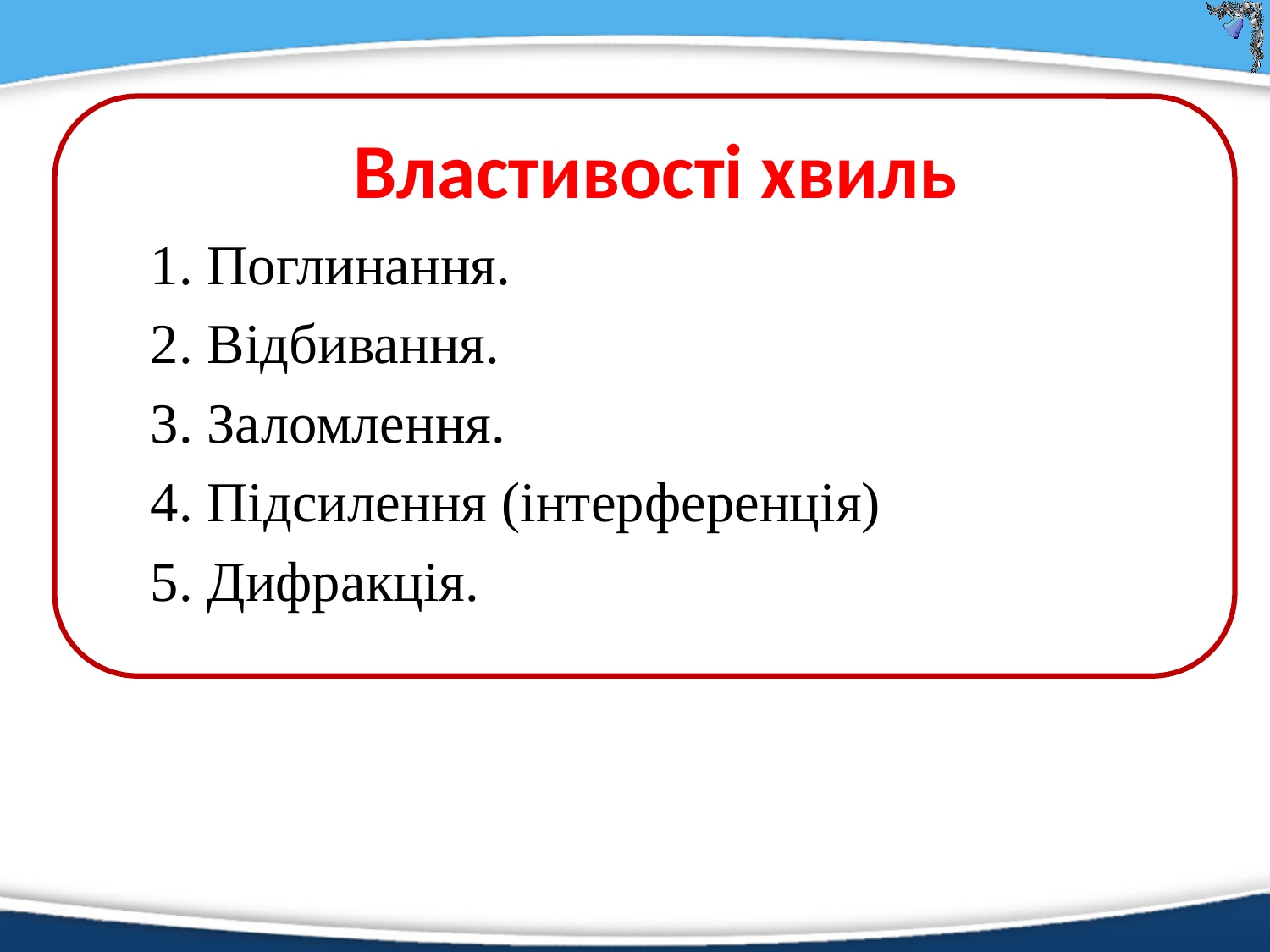

Властивості хвиль
1. Поглинання.
2. Відбивання.
3. Заломлення.
4. Підсилення (інтерференція)
5. Дифракція.